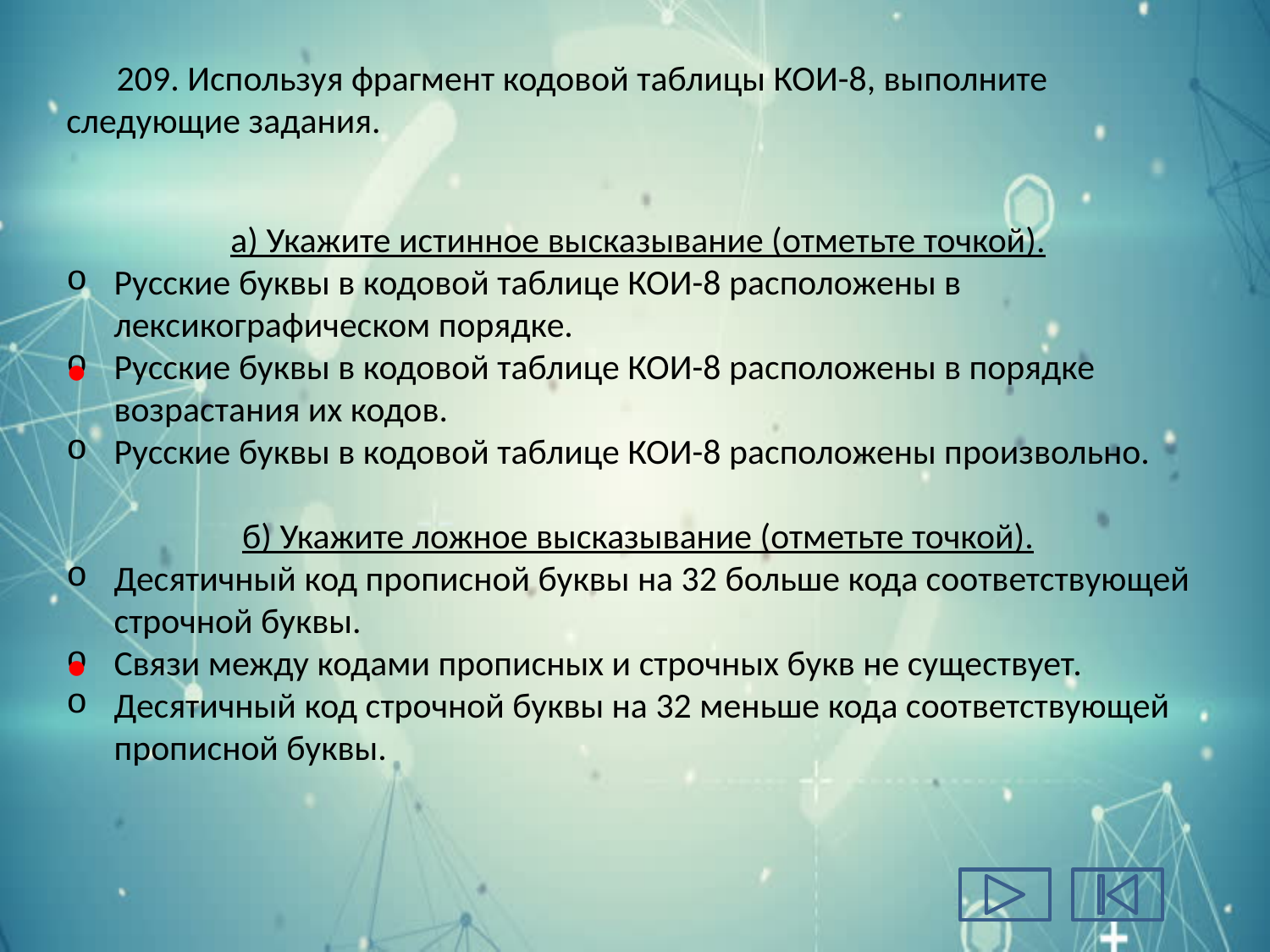

# 209. Используя фрагмент кодовой таблицы КОИ-8, выполните следующие задания.
а) Укажите истинное высказывание (отметьте точкой).
Русские буквы в кодовой таблице КОИ-8 расположены в лексикографическом порядке.
Русские буквы в кодовой таблице КОИ-8 расположены в порядке возрастания их кодов.
Русские буквы в кодовой таблице КОИ-8 расположены произвольно.

б) Укажите ложное высказывание (отметьте точкой).
Десятичный код прописной буквы на 32 больше кода соответствующей строчной буквы.
Связи между кодами прописных и строчных букв не существует.
Десятичный код строчной буквы на 32 меньше кода соответствующей прописной буквы.

•
•